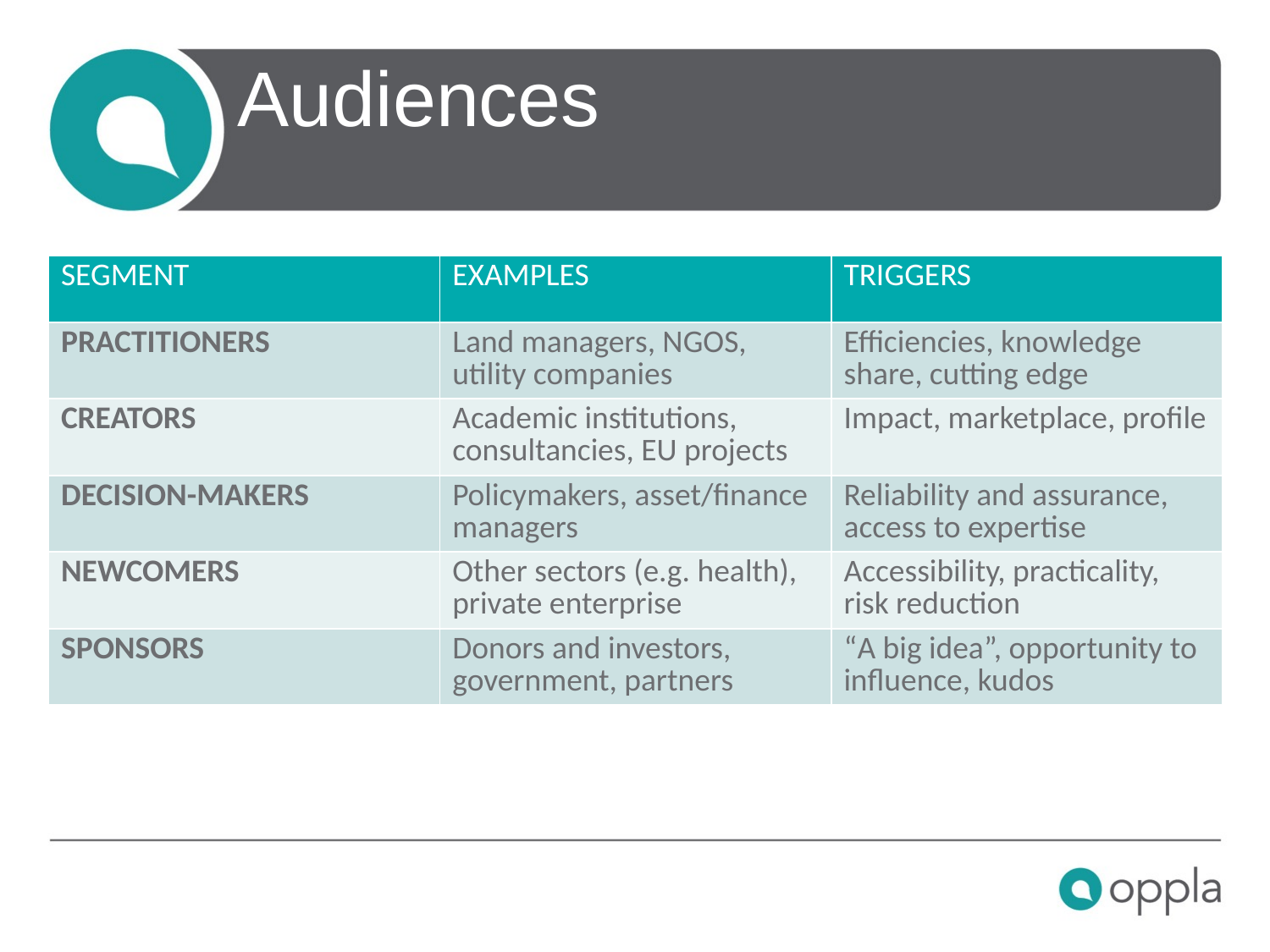

# Audiences
| SEGMENT | EXAMPLES | TRIGGERS |
| --- | --- | --- |
| PRACTITIONERS | Land managers, NGOS, utility companies | Efficiencies, knowledge share, cutting edge |
| CREATORS | Academic institutions, consultancies, EU projects | Impact, marketplace, profile |
| DECISION-MAKERS | Policymakers, asset/finance managers | Reliability and assurance, access to expertise |
| NEWCOMERS | Other sectors (e.g. health), private enterprise | Accessibility, practicality, risk reduction |
| SPONSORS | Donors and investors, government, partners | “A big idea”, opportunity to influence, kudos |